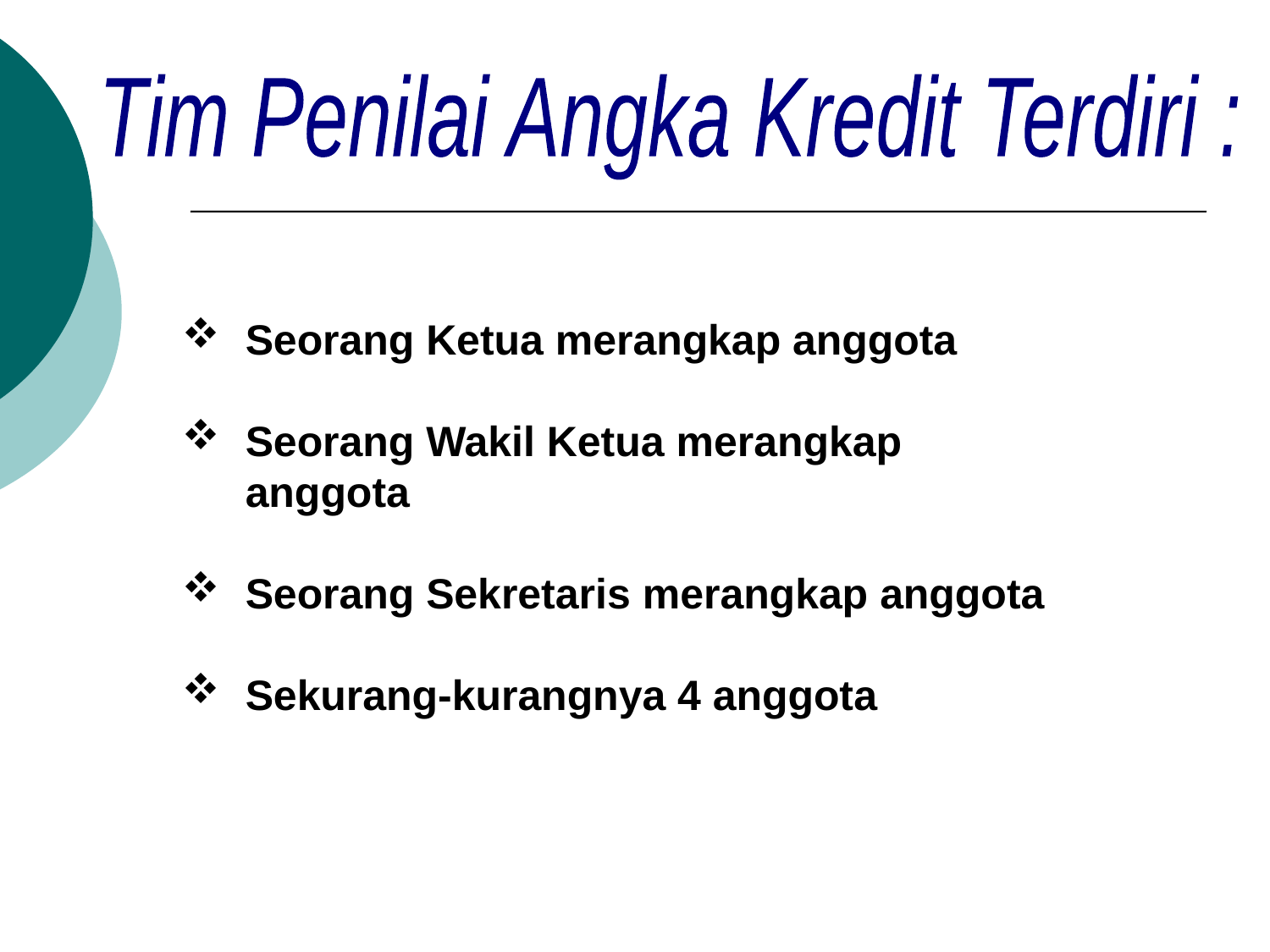

Tim Penilai Angka Kredit Terdiri :
Seorang Ketua merangkap anggota

Seorang Wakil Ketua merangkap anggota

Seorang Sekretaris merangkap anggota

Sekurang-kurangnya 4 anggota